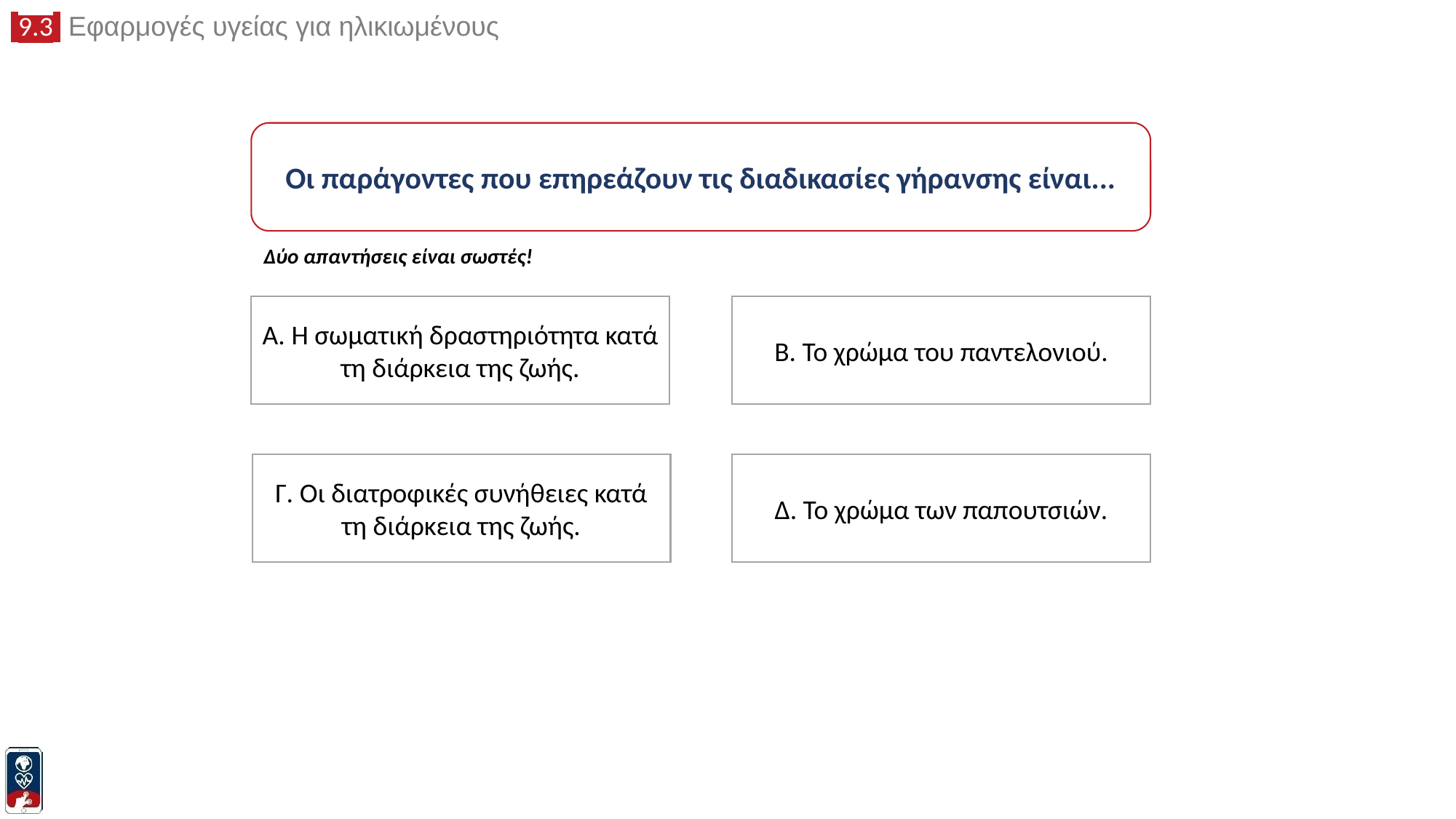

Οι παράγοντες που επηρεάζουν τις διαδικασίες γήρανσης είναι...
Δύο απαντήσεις είναι σωστές!
B. Το χρώμα του παντελονιού.
A. Η σωματική δραστηριότητα κατά τη διάρκεια της ζωής.
Γ. Οι διατροφικές συνήθειες κατά τη διάρκεια της ζωής.
Δ. Το χρώμα των παπουτσιών.